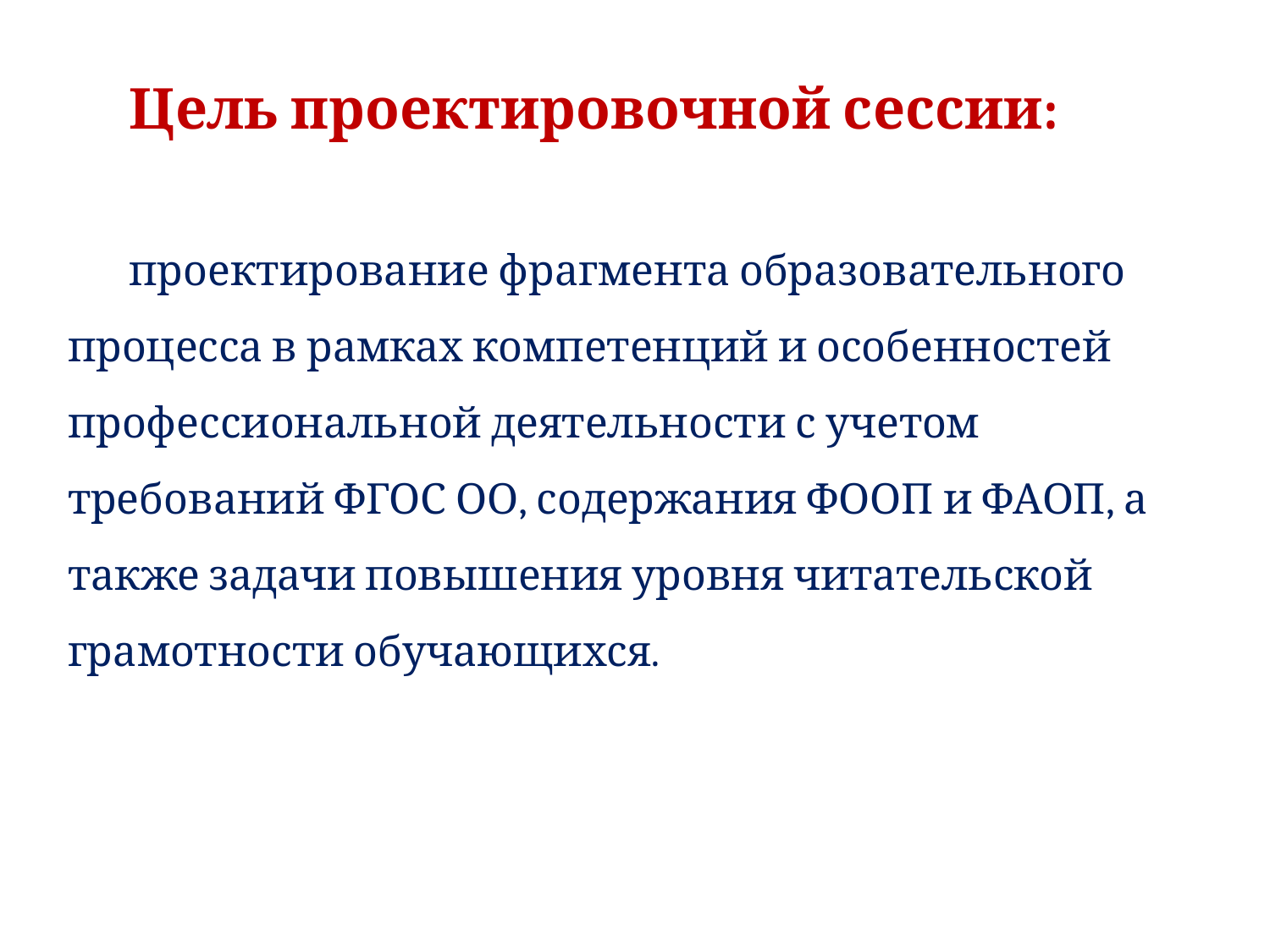

Цель проектировочной сессии:

проектирование фрагмента образовательного процесса в рамках компетенций и особенностей профессиональной деятельности с учетом требований ФГОС ОО, содержания ФООП и ФАОП, а также задачи повышения уровня читательской грамотности обучающихся.